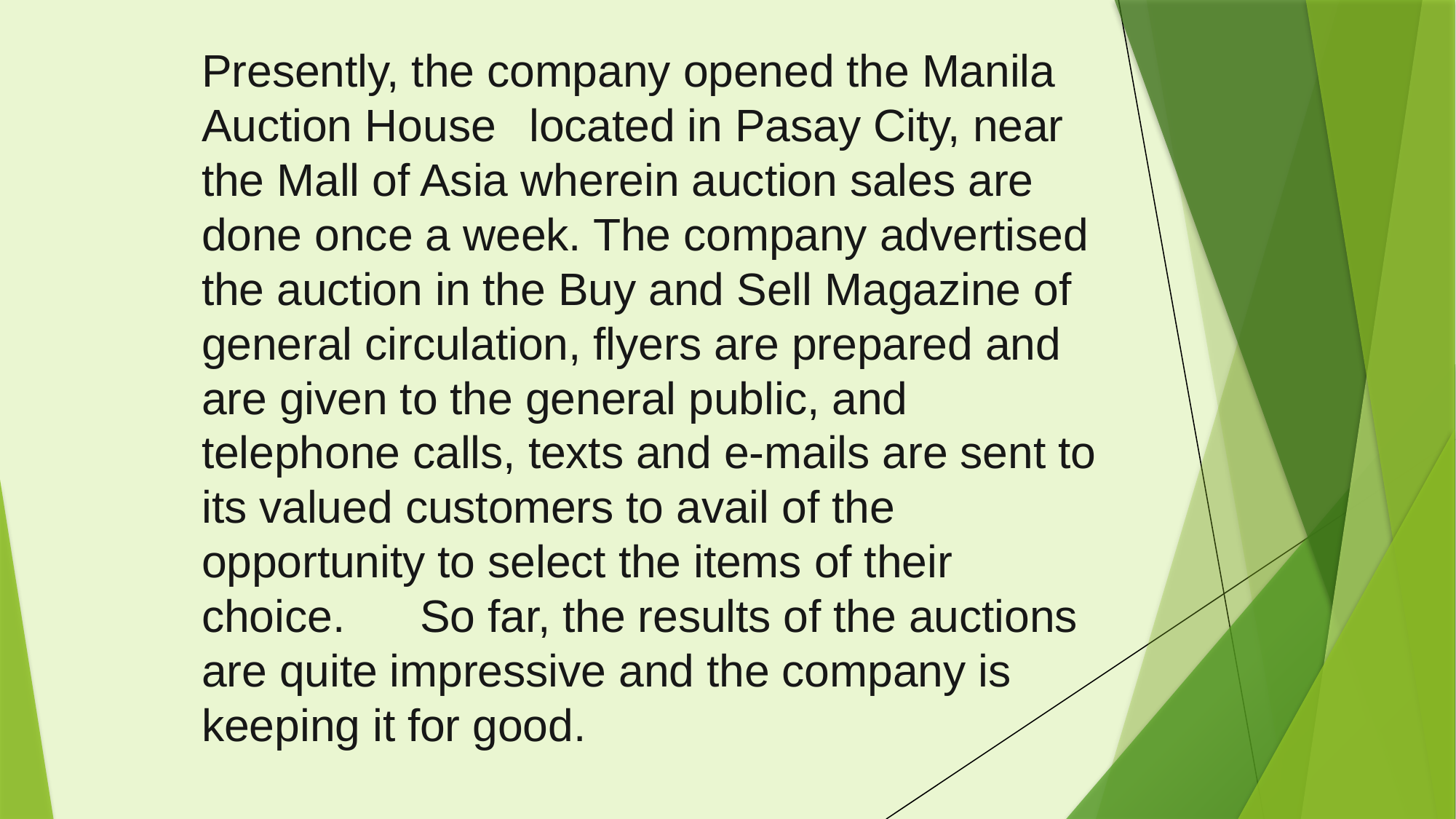

Presently, the company opened the Manila Auction House	located in Pasay City, near the Mall of Asia wherein auction sales are done once a week. The company advertised the auction in the Buy and Sell Magazine of general circulation, flyers are prepared and are given to the general public, and telephone calls, texts and e-mails are sent to its valued customers to avail of the opportunity to select the items of their choice.	So far, the results of the auctions are quite impressive and the company is keeping it for good.